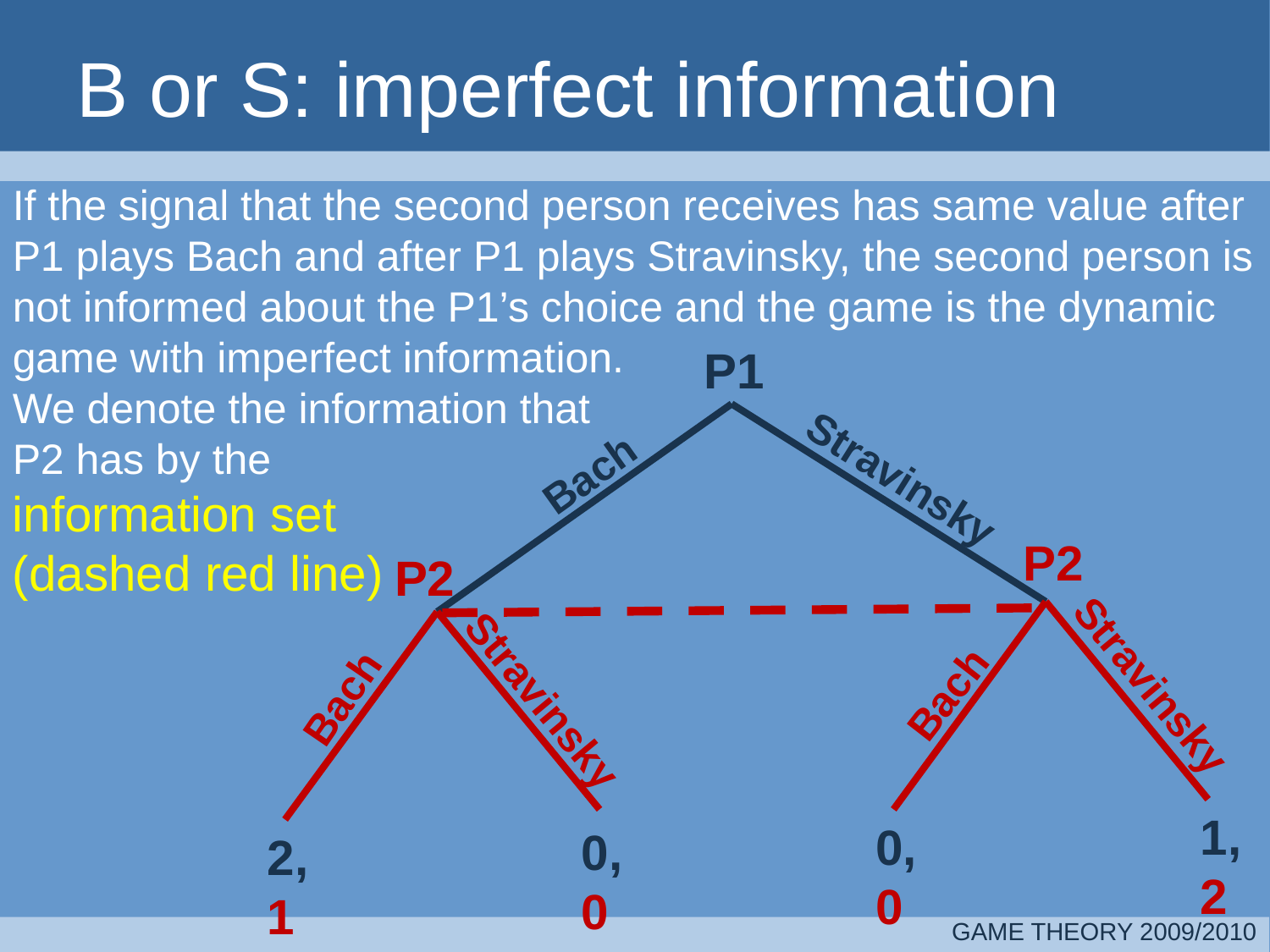

# B or S: imperfect information
If the signal that the second person receives has same value after P1 plays Bach and after P1 plays Stravinsky, the second person is not informed about the P1’s choice and the game is the dynamic game with imperfect information.
We denote the information that
P2 has by the
information set
(dashed red line)

P1
Bach
Stravinsky
P2
P2
Stravinsky
Bach
Bach
Stravinsky
1,
2
0,
0
0,
0
2,
1
GAME THEORY 2009/2010